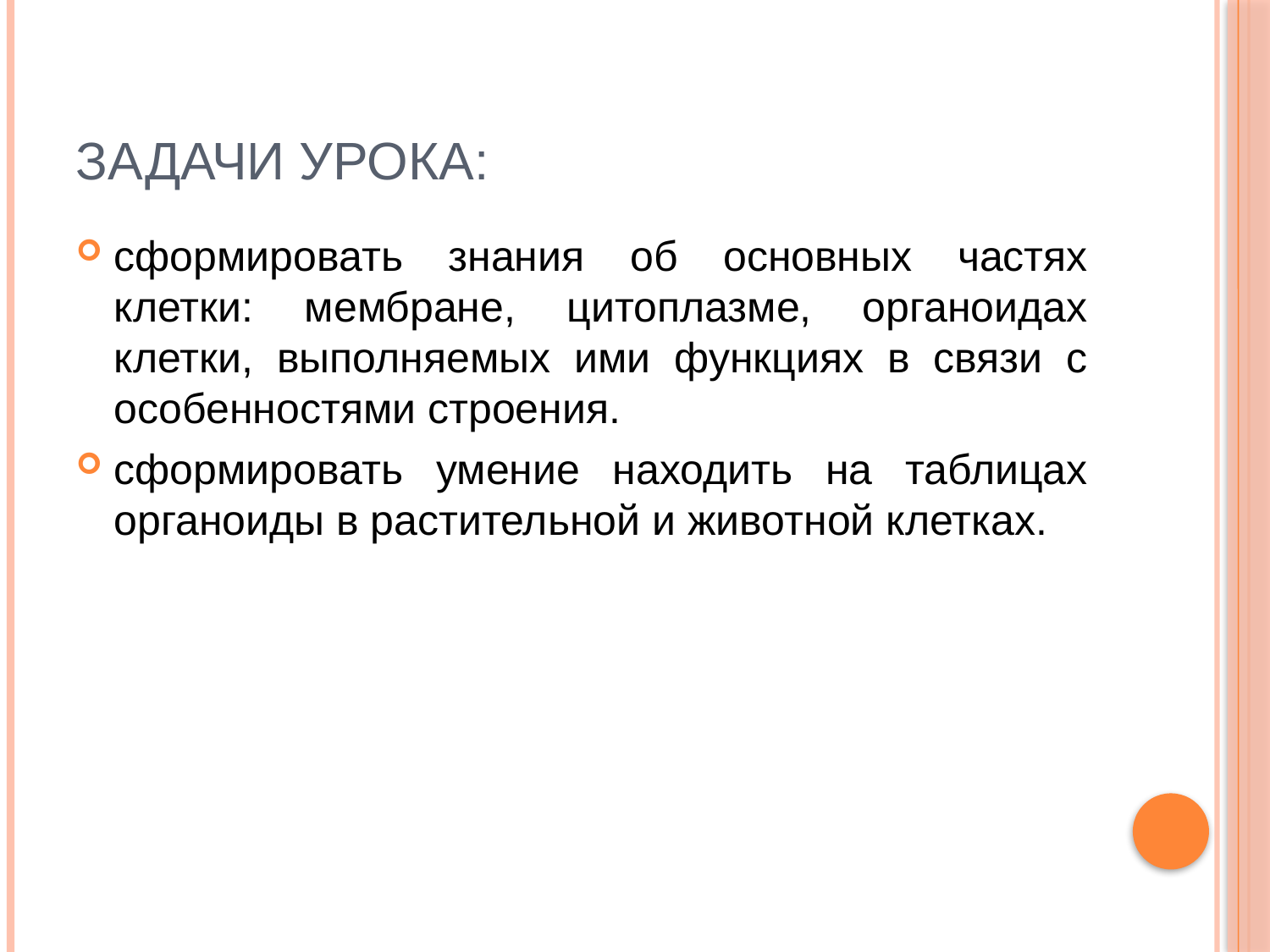

# Задачи урока:
сформировать знания об основных частях клетки: мембране, цитоплазме, органоидах клетки, выполняемых ими функциях в связи с особенностями строения.
сформировать умение находить на таблицах органоиды в растительной и животной клетках.